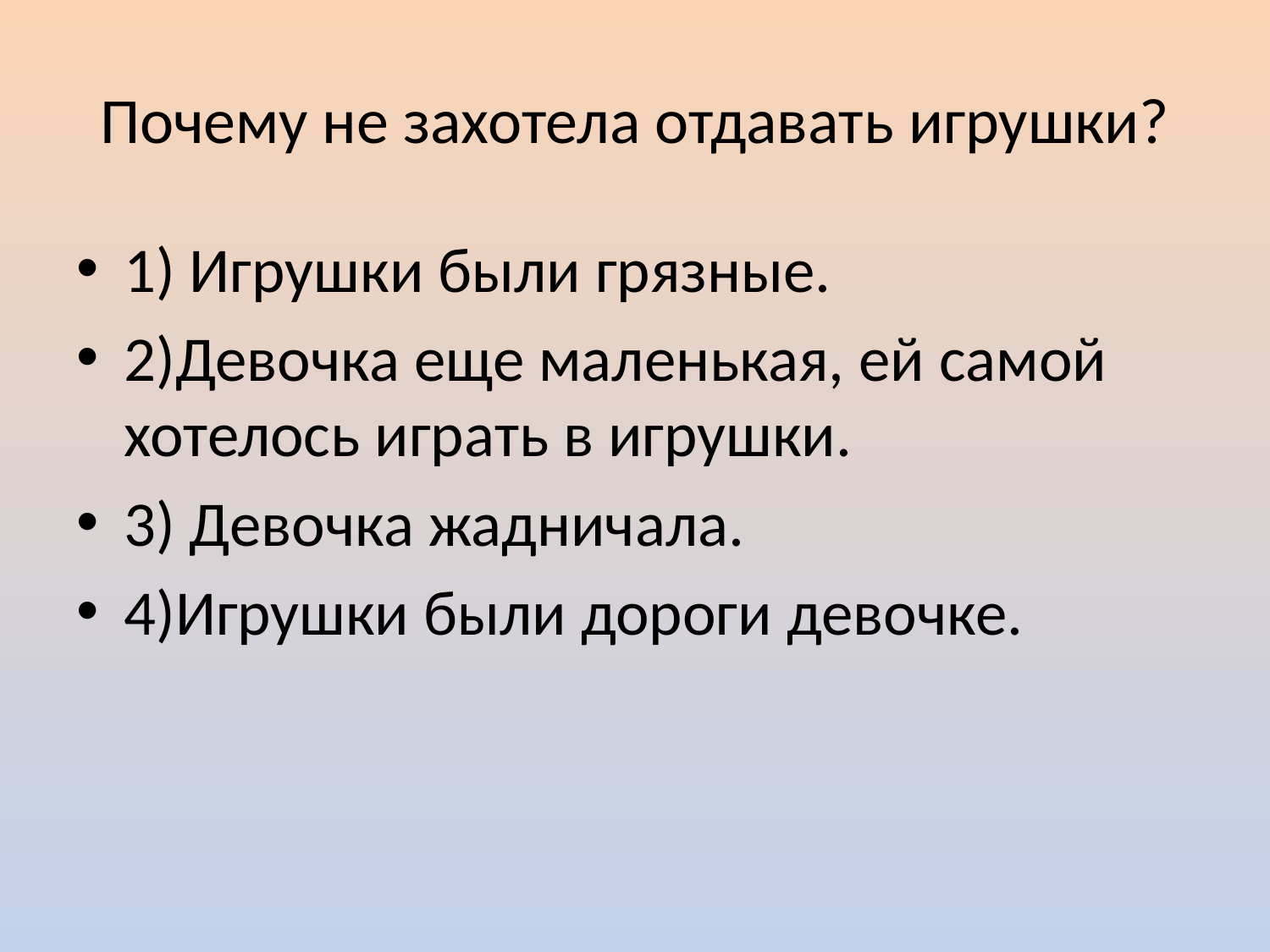

# Почему не захотела отдавать игрушки?
1) Игрушки были грязные.
2)Девочка еще маленькая, ей самой хотелось играть в игрушки.
3) Девочка жадничала.
4)Игрушки были дороги девочке.